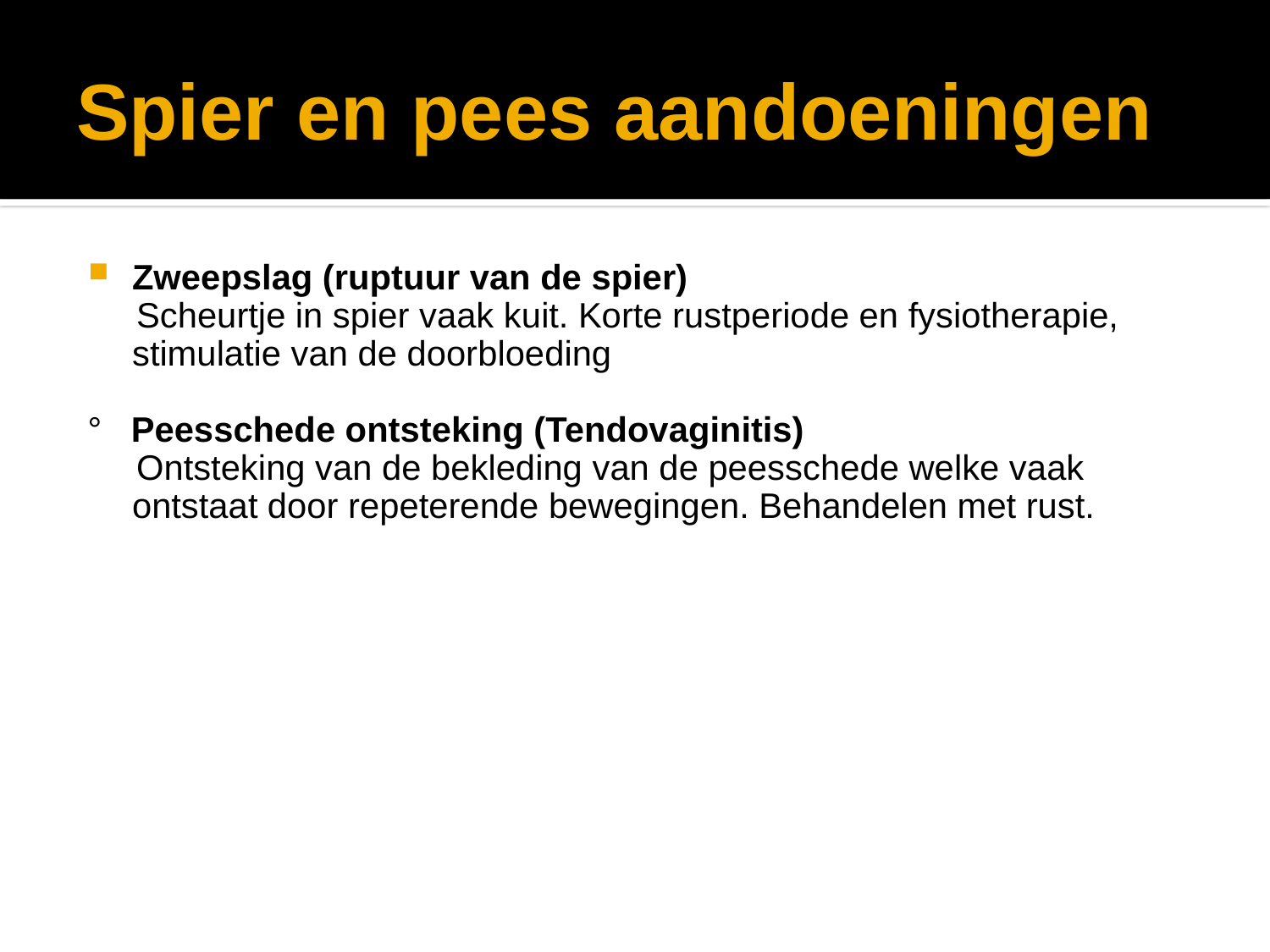

# Spier en pees aandoeningen
Zweepslag (ruptuur van de spier)
     Scheurtje in spier vaak kuit. Korte rustperiode en fysiotherapie, stimulatie van de doorbloeding

°   Peesschede ontsteking (Tendovaginitis)
     Ontsteking van de bekleding van de peesschede welke vaak ontstaat door repeterende bewegingen. Behandelen met rust.